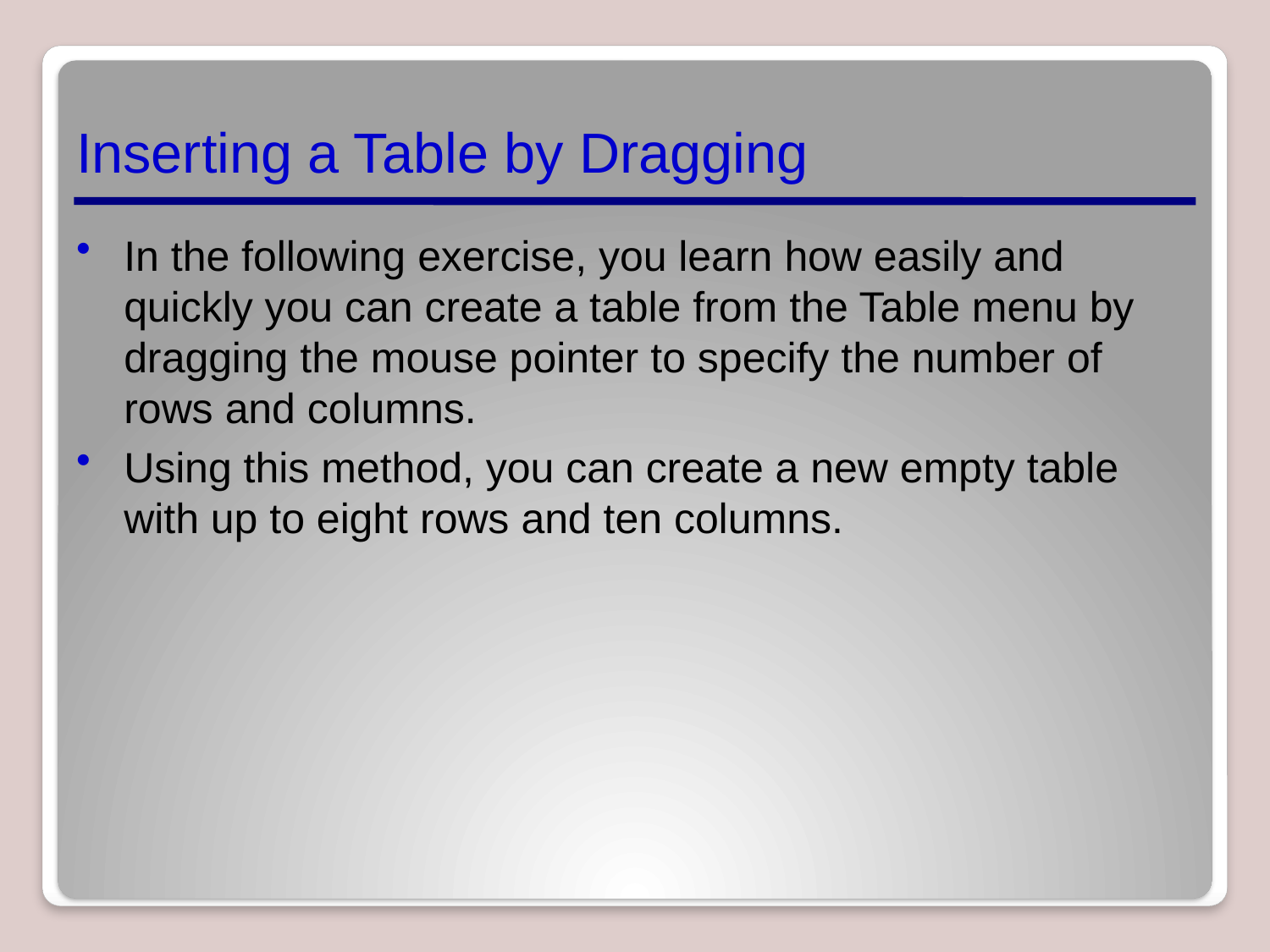

# Inserting a Table by Dragging
In the following exercise, you learn how easily and quickly you can create a table from the Table menu by dragging the mouse pointer to specify the number of rows and columns.
Using this method, you can create a new empty table with up to eight rows and ten columns.